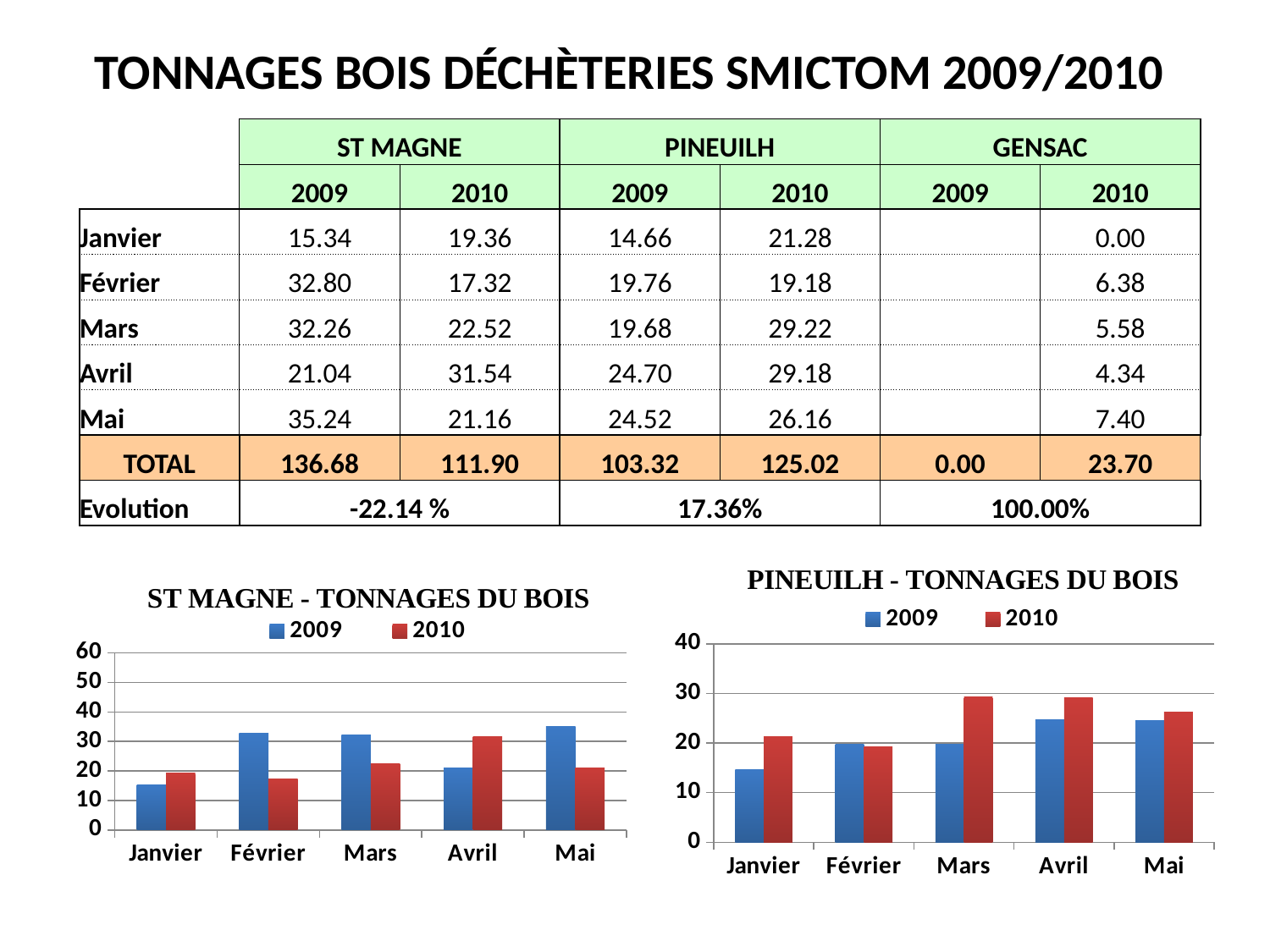

# TONNAGES BOIS DÉCHÈTERIES SMICTOM 2009/2010
|  | ST MAGNE |  | PINEUILH |  | GENSAC |  |
| --- | --- | --- | --- | --- | --- | --- |
|  | 2009 | 2010 | 2009 | 2010 | 2009 | 2010 |
| Janvier | 15.34 | 19.36 | 14.66 | 21.28 |  | 0.00 |
| Février | 32.80 | 17.32 | 19.76 | 19.18 |  | 6.38 |
| Mars | 32.26 | 22.52 | 19.68 | 29.22 |  | 5.58 |
| Avril | 21.04 | 31.54 | 24.70 | 29.18 |  | 4.34 |
| Mai | 35.24 | 21.16 | 24.52 | 26.16 |  | 7.40 |
| TOTAL | 136.68 | 111.90 | 103.32 | 125.02 | 0.00 | 23.70 |
| Evolution | -22.14 % |  | 17.36% |  | 100.00% |  |

### Chart

| Category |  |  |
|---|---|---|
| Janvier | 14.66 | 21.279999999999987 |
| Février | 19.76 | 19.18 |
| Mars | 19.68 | 29.22 |
| Avril | 24.7 | 29.18 |
| Mai | 24.52 | 26.16 |

### Chart

| Category |  |  |
|---|---|---|
| Janvier | 15.34 | 19.36 |
| Février | 32.800000000000004 | 17.32 |
| Mars | 32.26000000000001 | 22.52 |
| Avril | 21.04 | 31.54 |
| Mai | 35.24 | 21.16 |